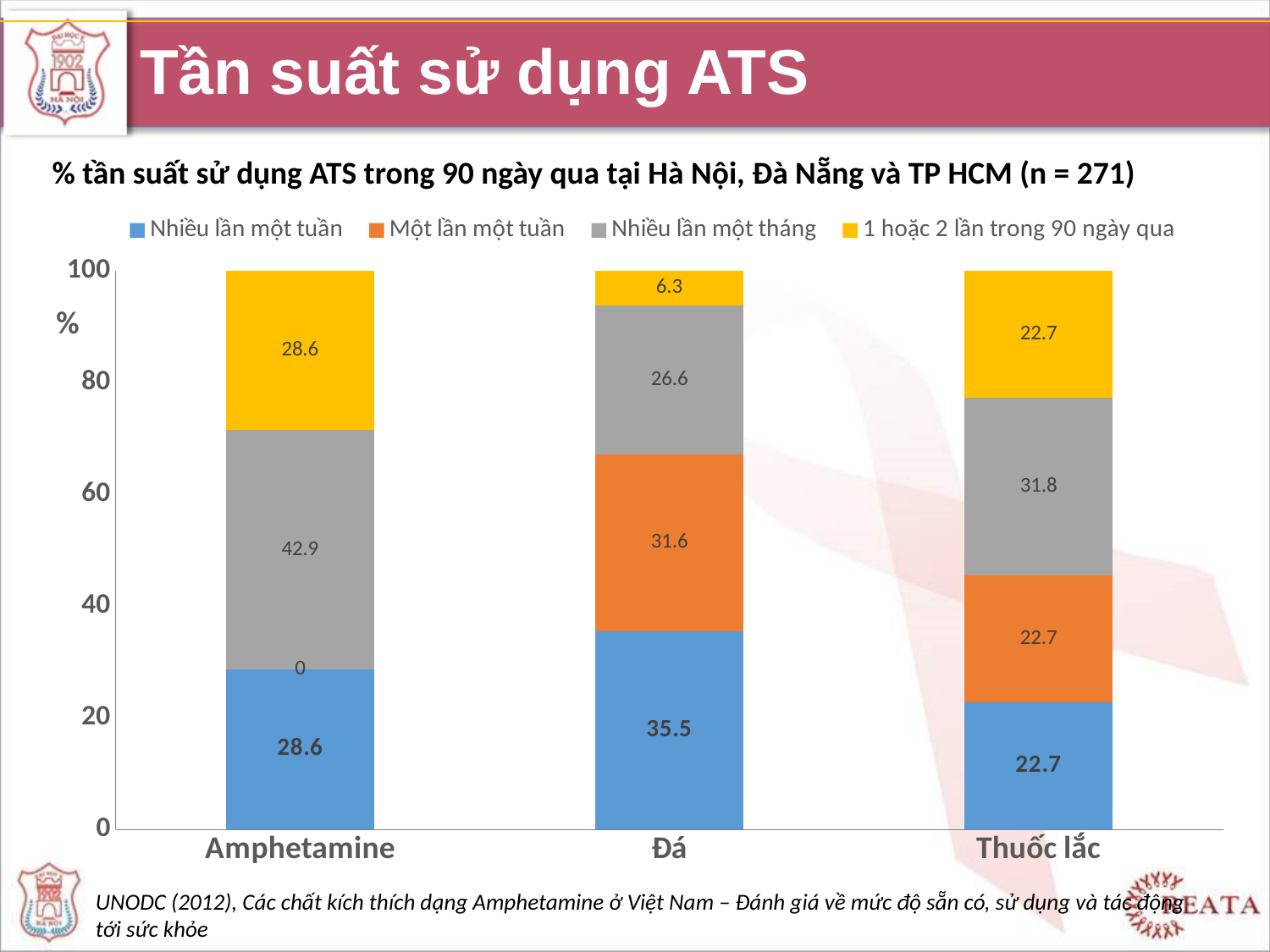

# Tần suất sử dụng ATS
% tần suất sử dụng ATS trong 90 ngày qua tại Hà Nội, Đà Nẵng và TP HCM (n = 271)

### Chart

| Category | Nhiều lần một tuần | Một lần một tuần | Nhiều lần một tháng | 1 hoặc 2 lần trong 90 ngày qua |
|---|---|---|---|---|
| Amphetamine | 28.6 | 0.0 | 42.9 | 28.6 |
| Đá | 35.5 | 31.6 | 26.6 | 6.3 |
| Thuốc lắc | 22.7 | 22.7 | 31.79999999999999 | 22.7 |
UNODC (2012), Các chất kích thích dạng Amphetamine ở Việt Nam – Đánh giá về mức độ sẵn có, sử dụng và tác động tới sức khỏe